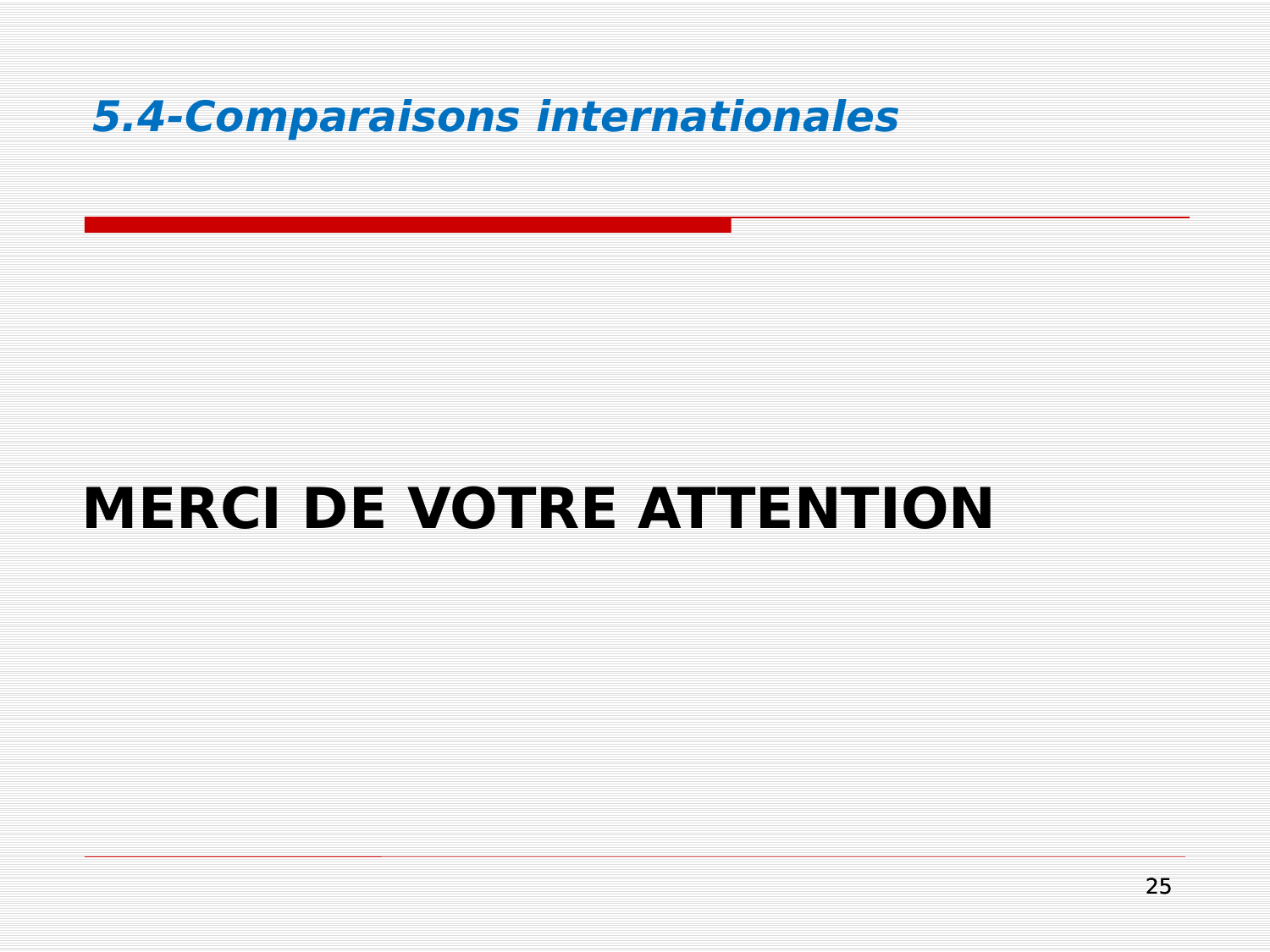

# 5.4-Comparaisons internationales

MERCI DE VOTRE ATTENTION
25
25